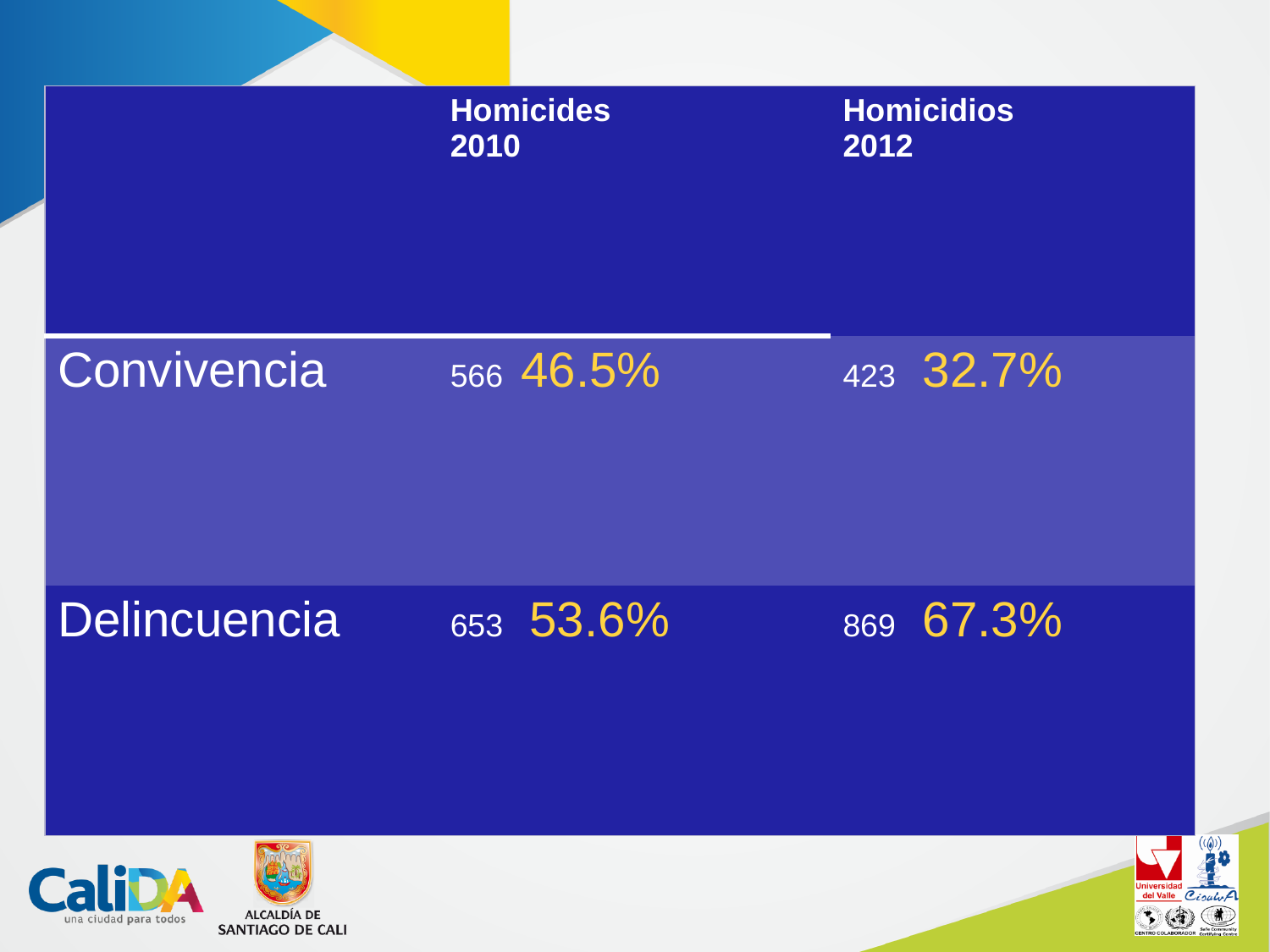

|  | Homicides 2010 | Homicidios 2012 |
| --- | --- | --- |
| Convivencia | 566 46.5% | 423 32.7% |
| Delincuencia | 653 53.6% | 869 67.3% |
 Homicides 2010               Homicides 2012
Convivencia 566 46.40%
Delincuencia423 32.70%
Delincuencia 653 53.60% 869 67.30% 1219 1292